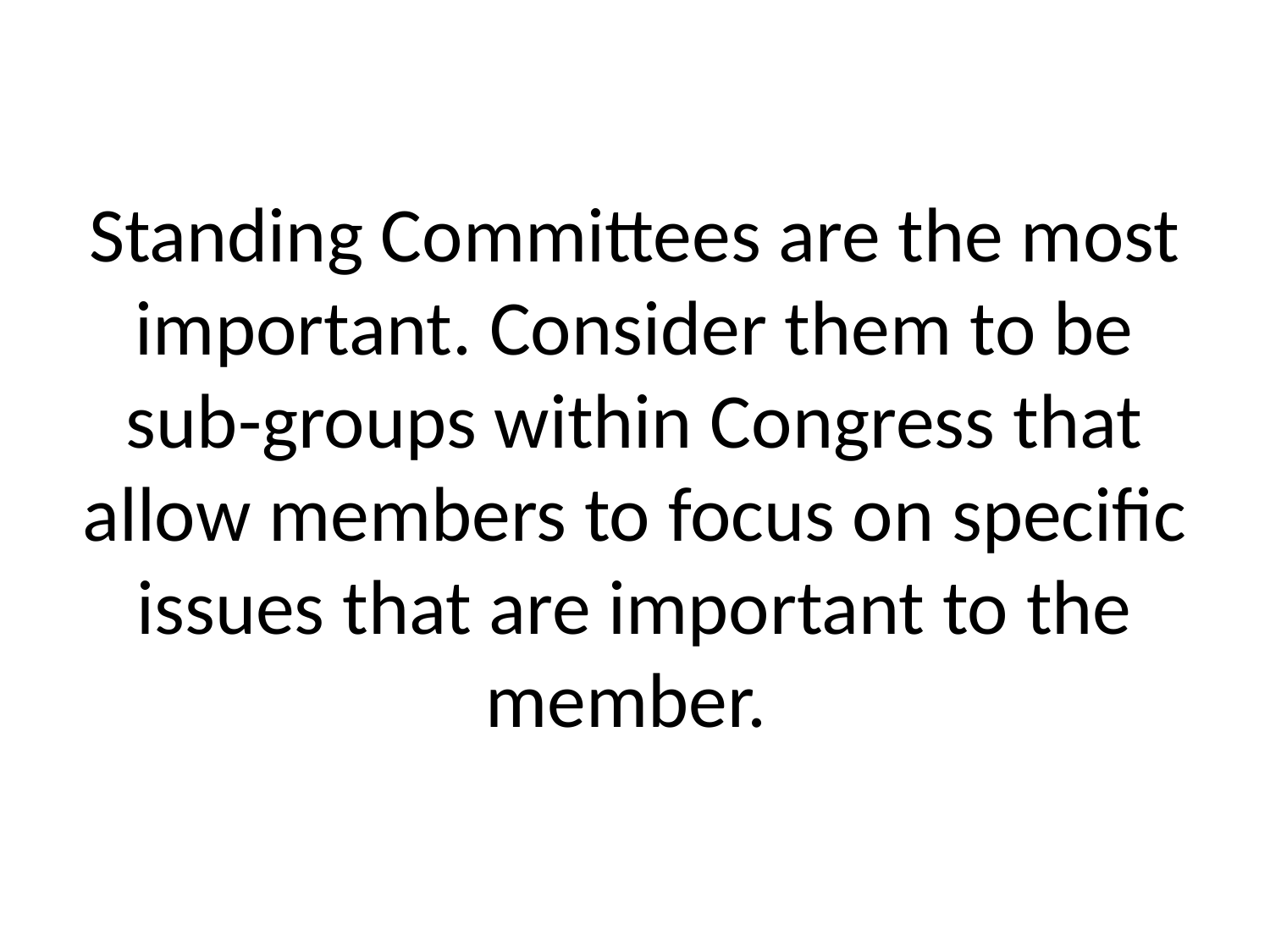

# Standing Committees are the most important. Consider them to be sub-groups within Congress that allow members to focus on specific issues that are important to the member.